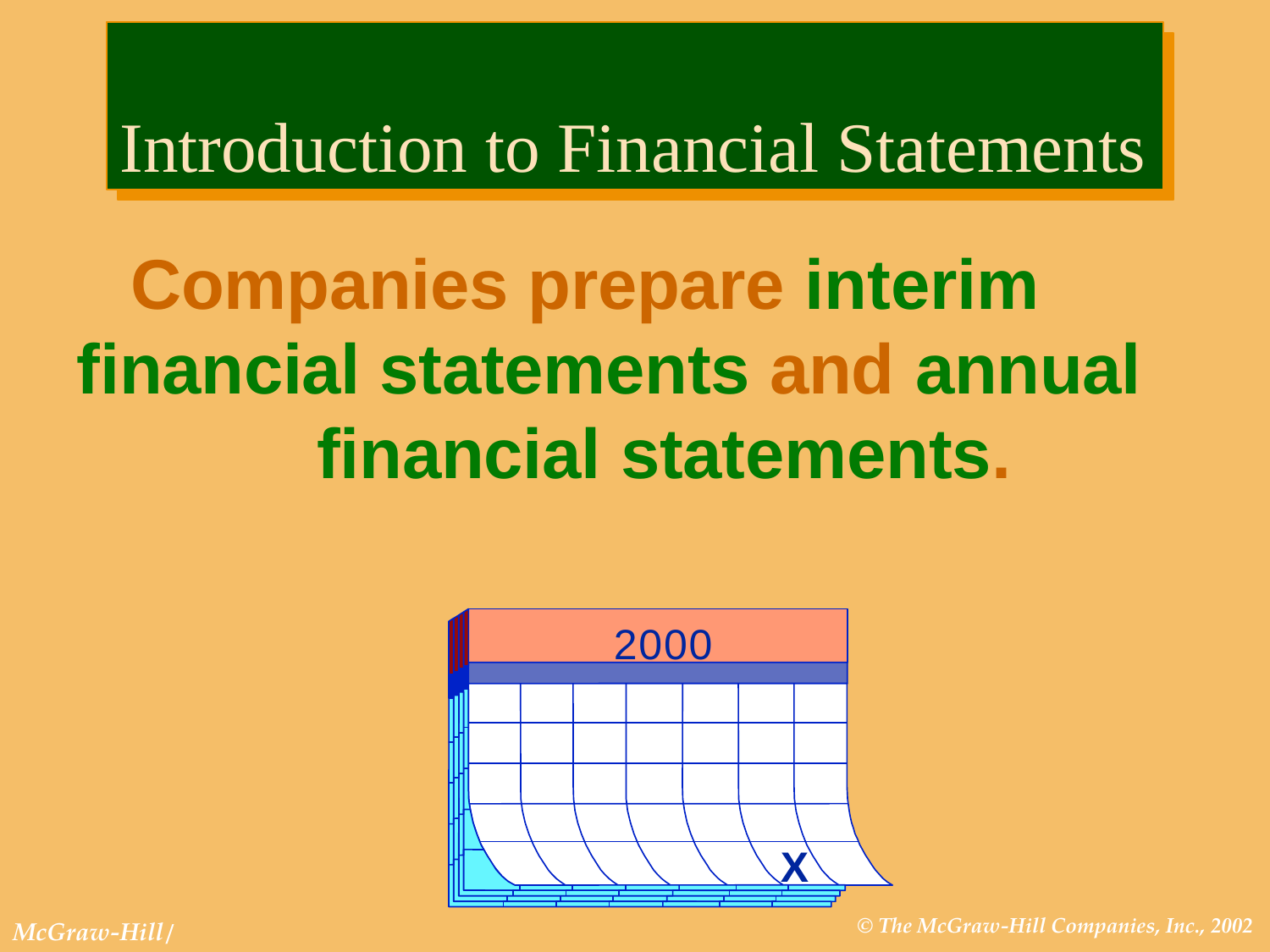

# Introduction to Financial Statements
Companies prepare interim  financial statements and annual
financial statements.

2000
X
© The McGraw-Hill Companies, Inc., 2002
McGraw-Hill/Irwin